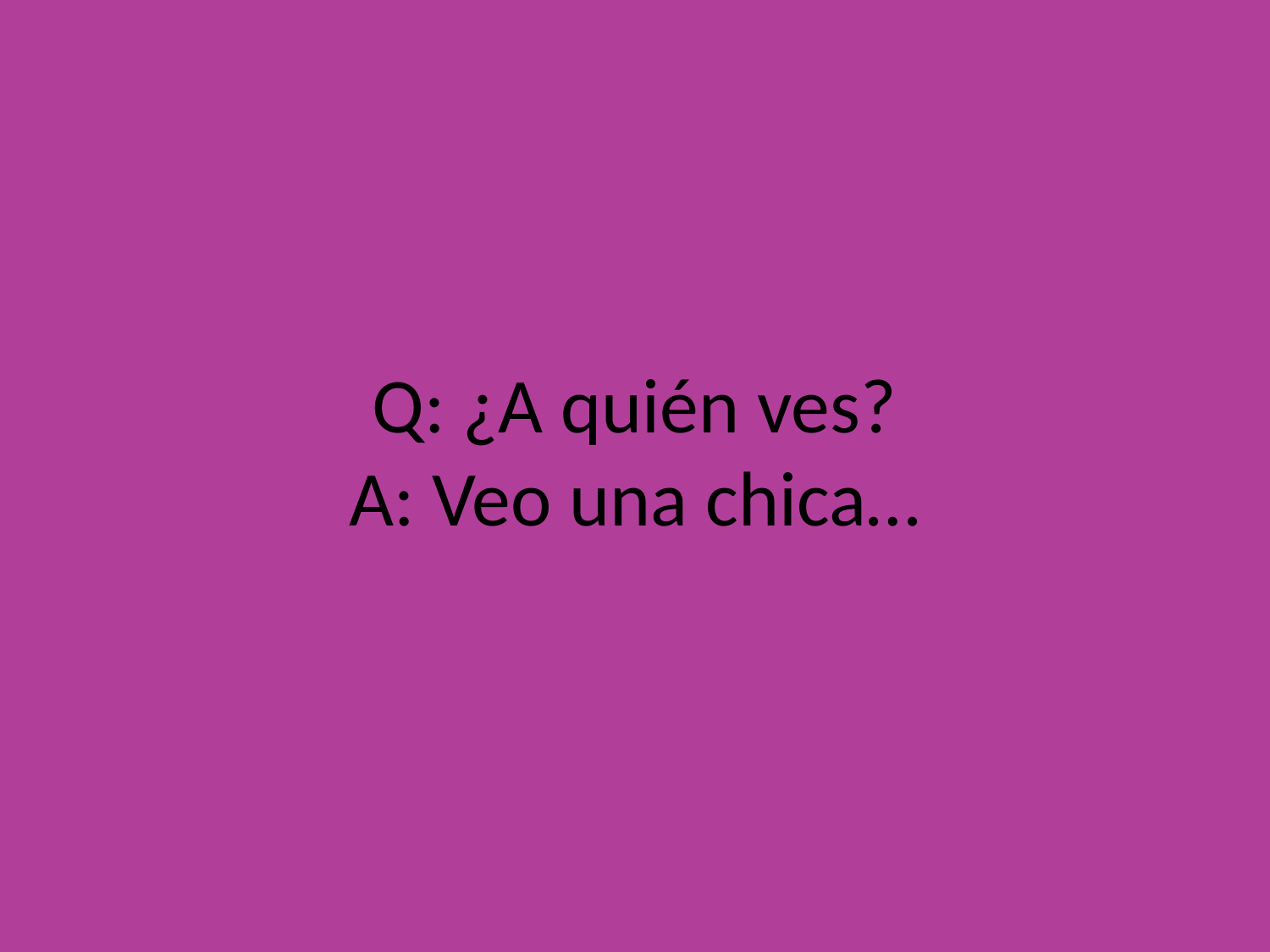

# Q: ¿A quién ves? A: Veo una chica…